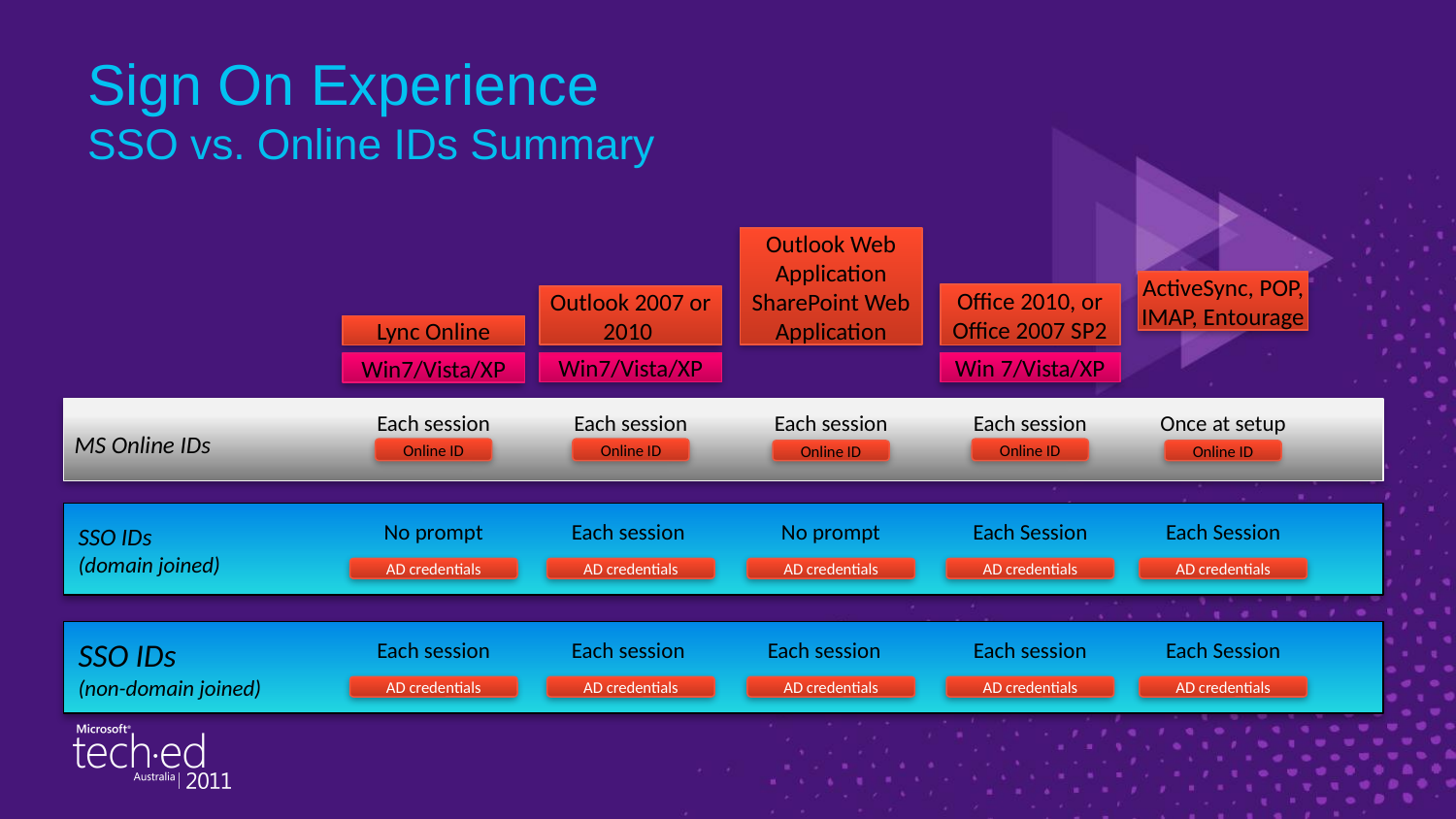

# Sign On Experience SSO vs. Online IDs Summary
Outlook Web Application
SharePoint Web Application
ActiveSync, POP, IMAP, Entourage
Office 2010, or
Office 2007 SP2
Outlook 2007 or 2010
Lync Online
Win7/Vista/XP
Win 7/Vista/XP
Win7/Vista/XP

Each session
Each session
Each session
Each session
Once at setup
MS Online IDs
Online ID
Online ID
Online ID
Online ID
Online ID

SSO IDs
(domain joined)
No prompt
Each session
No prompt
Each Session
Each Session
AD credentials
AD credentials
AD credentials
AD credentials
AD credentials

SSO IDs
(non-domain joined)
Each session
Each session
Each session
Each session
Each Session
AD credentials
AD credentials
AD credentials
AD credentials
AD credentials